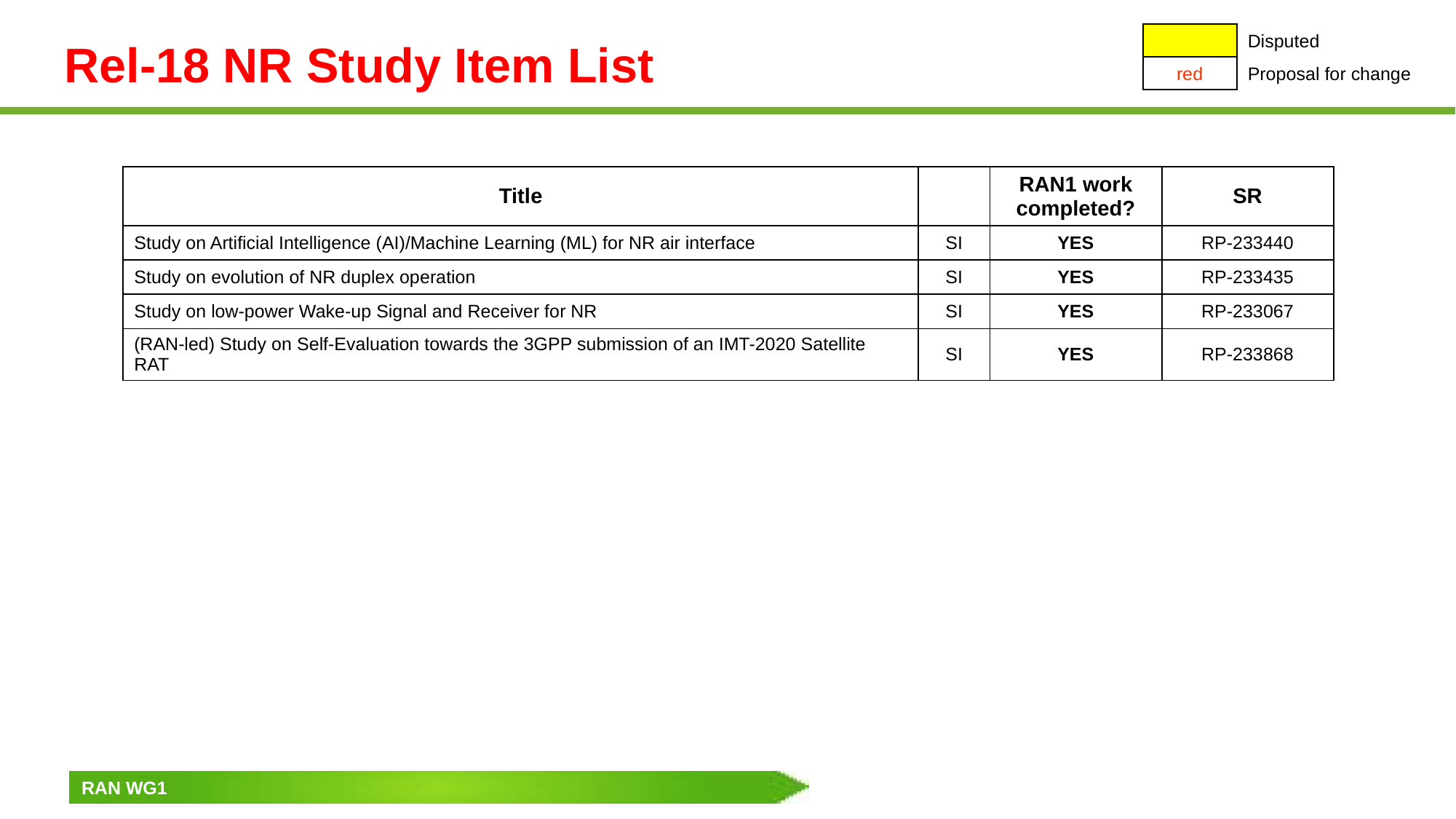

# Rel-18 NR Study Item List
|  | Disputed |
| --- | --- |
| red | Proposal for change |
| Title |  | RAN1 work completed? | SR |
| --- | --- | --- | --- |
| Study on Artificial Intelligence (AI)/Machine Learning (ML) for NR air interface | SI | YES | RP-233440 |
| Study on evolution of NR duplex operation | SI | YES | RP-233435 |
| Study on low-power Wake-up Signal and Receiver for NR | SI | YES | RP-233067 |
| (RAN-led) Study on Self-Evaluation towards the 3GPP submission of an IMT-2020 Satellite RAT | SI | YES | RP-233868 |